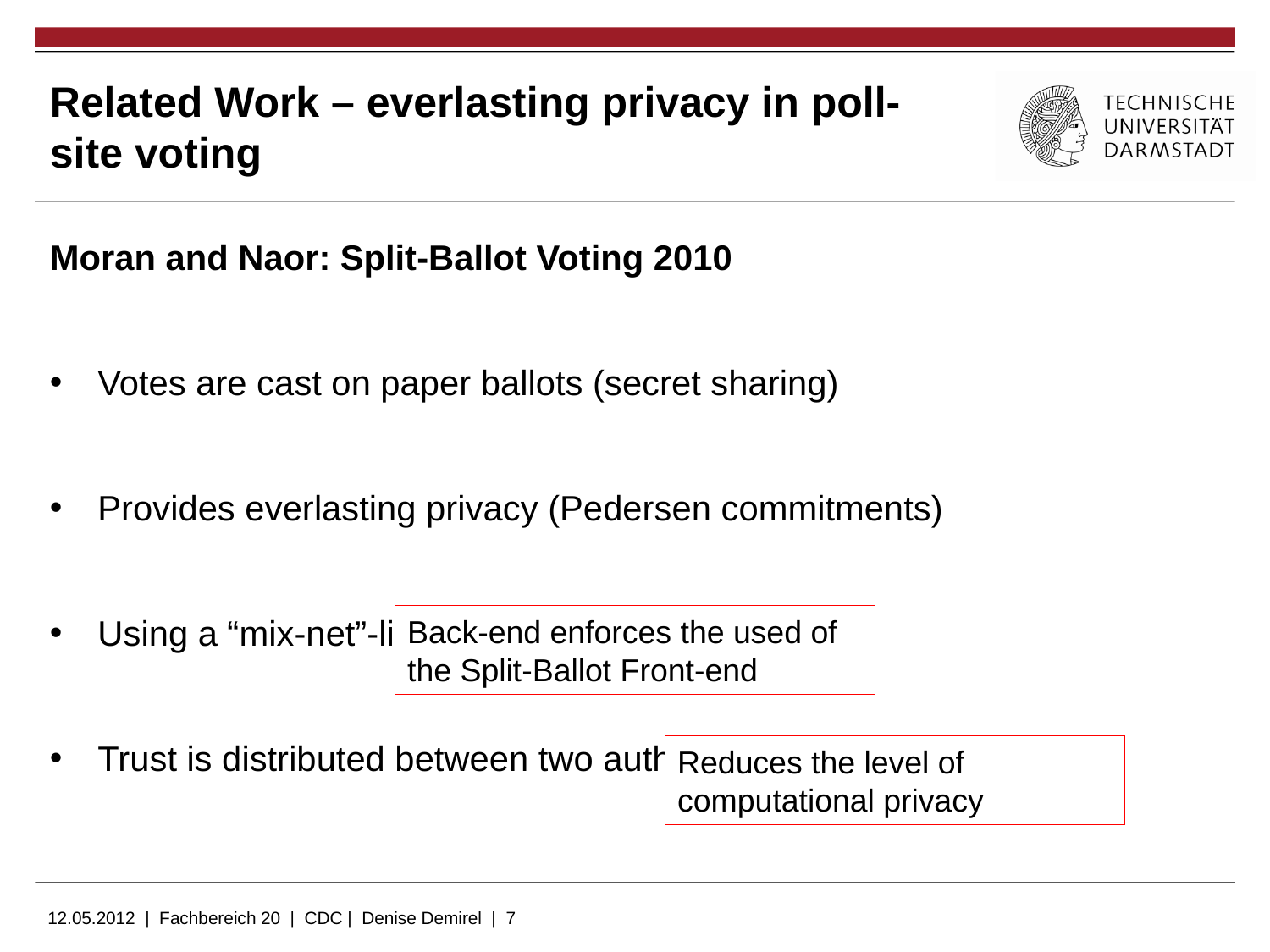

# Related Work – everlasting privacy in poll-site voting
Moran and Naor: Split-Ballot Voting 2010

Votes are cast on paper ballots (secret sharing)

Provides everlasting privacy (Pedersen commitments)

Using a “mix-net”-like shuffle

Trust is distributed between two authorities
Back-end enforces the used of the Split-Ballot Front-end
Reduces the level of computational privacy